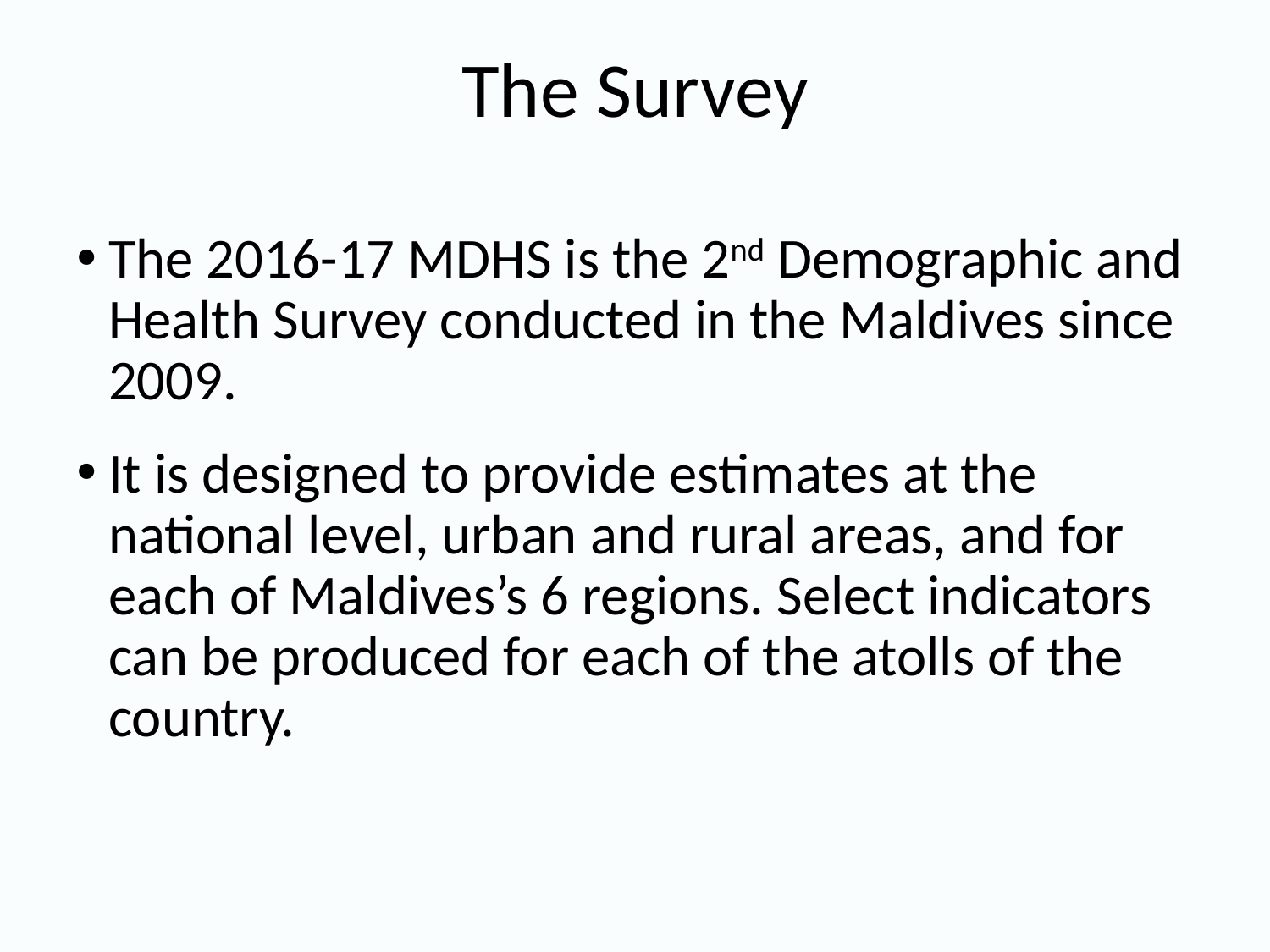

# The Survey
The 2016-17 MDHS is the 2nd Demographic and Health Survey conducted in the Maldives since 2009.
It is designed to provide estimates at the national level, urban and rural areas, and for each of Maldives’s 6 regions. Select indicators can be produced for each of the atolls of the country.